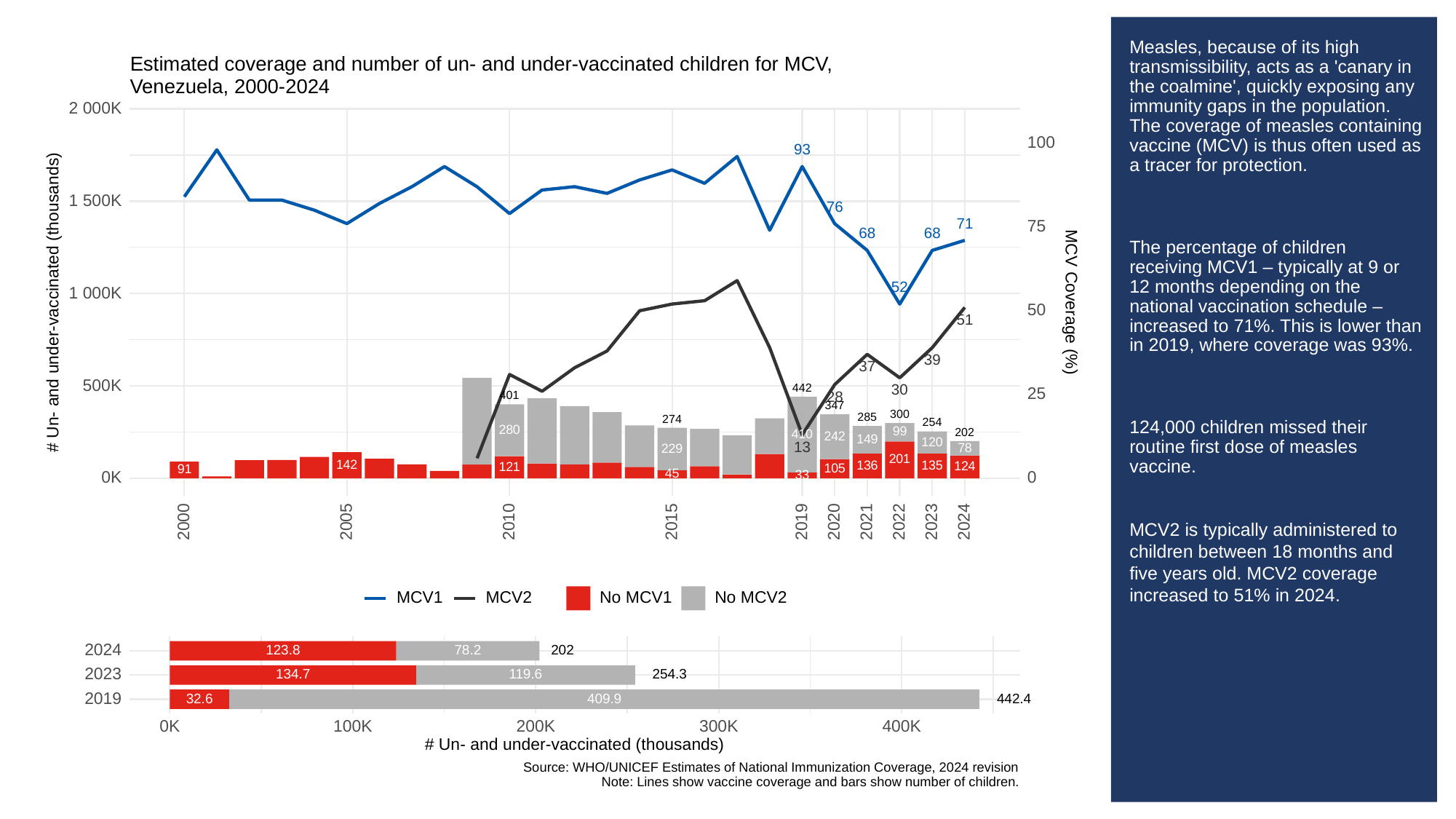

# Measles, because of its high transmissibility, acts as a 'canary in the coalmine', quickly exposing any immunity gaps in the population. The coverage of measles containing vaccine (MCV) is thus often used as a tracer for protection.

The percentage of children receiving MCV1 – typically at 9 or 12 months depending on the national vaccination schedule – increased to 71%. This is lower than in 2019, where coverage was 93%.

124,000 children missed their routine first dose of measles vaccine.

MCV2 is typically administered to children between 18 months and five years old. MCV2 coverage increased to 51% in 2024.

Estimated coverage and number of un- and under-vaccinated children for MCV,
Venezuela, 2000-2024
2 000K

100
93

1 500K

76
71
75
68
68

52
1 000K

# Un- and under-vaccinated (thousands)
MCV Coverage (%)
50
51

39
37

500K
442
30

25
401
28

347

300

285

274

254

280

99

202

410

242

149

120

13
78
229

201

142
136
135

124

121

105

91

45

33

0K
0

2023
2000
2005
2010
2015
2019
2020
2021
2022
2024

MCV1
MCV2
No MCV1
No MCV2

2024
123.8
78.2
202

2023
134.7
254.3
119.6

2019
32.6
409.9
442.4

300K
0K
100K
200K
400K
# Un- and under-vaccinated (thousands)
Source: WHO/UNICEF Estimates of National Immunization Coverage, 2024 revision
Note: Lines show vaccine coverage and bars show number of children.